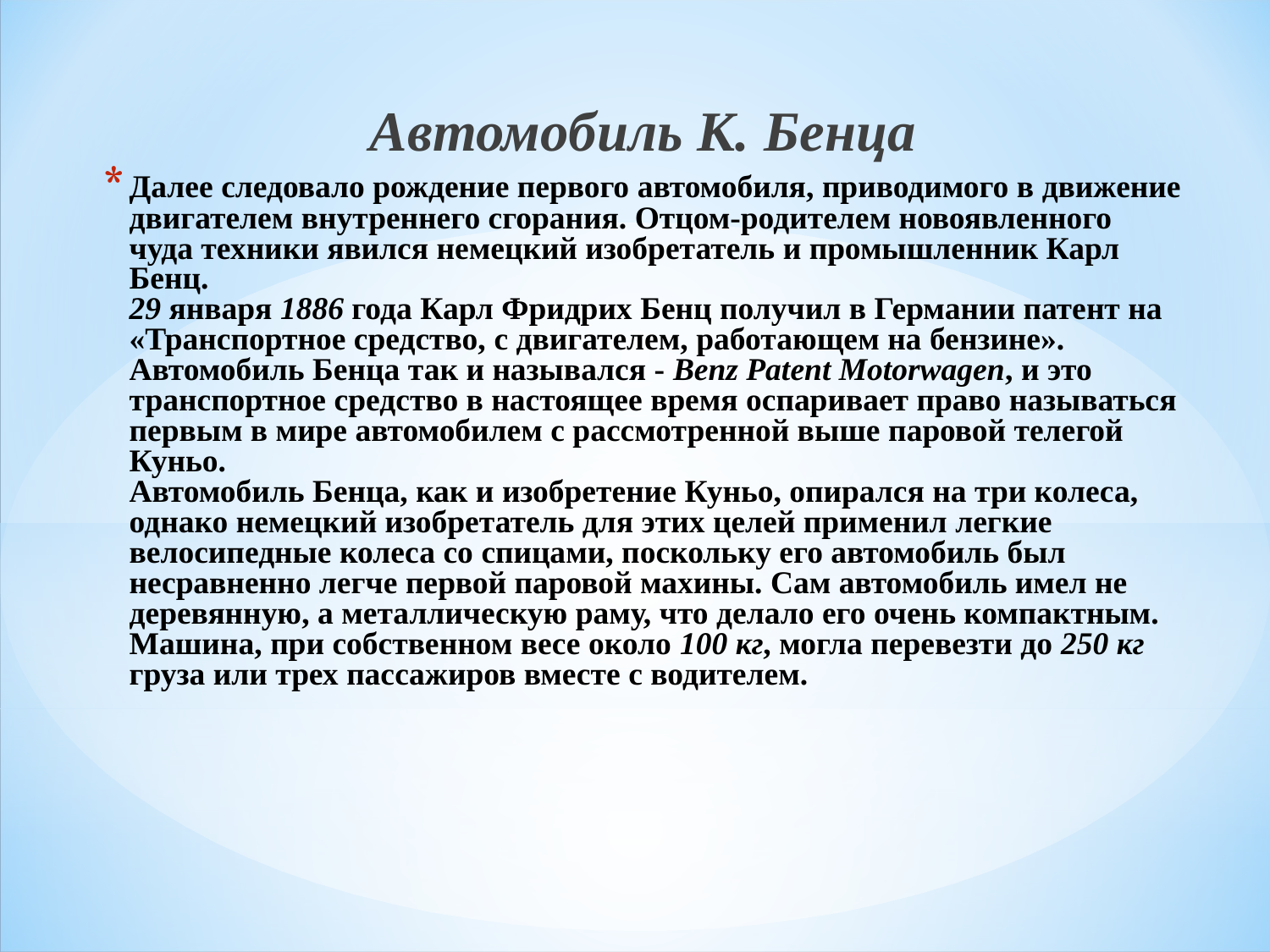

Автомобиль К. Бенца
Далее следовало рождение первого автомобиля, приводимого в движение двигателем внутреннего сгорания. Отцом-родителем новоявленного чуда техники явился немецкий изобретатель и промышленник Карл Бенц.
29 января 1886 года Карл Фридрих Бенц получил в Германии патент на «Транспортное средство, с двигателем, работающем на бензине». Автомобиль Бенца так и назывался - Benz Patent Motorwagen, и это транспортное средство в настоящее время оспаривает право называться первым в мире автомобилем с рассмотренной выше паровой телегой Куньо.
Автомобиль Бенца, как и изобретение Куньо, опирался на три колеса, однако немецкий изобретатель для этих целей применил легкие велосипедные колеса со спицами, поскольку его автомобиль был несравненно легче первой паровой махины. Сам автомобиль имел не деревянную, а металлическую раму, что делало его очень компактным.
Машина, при собственном весе около 100 кг, могла перевезти до 250 кг груза или трех пассажиров вместе с водителем.